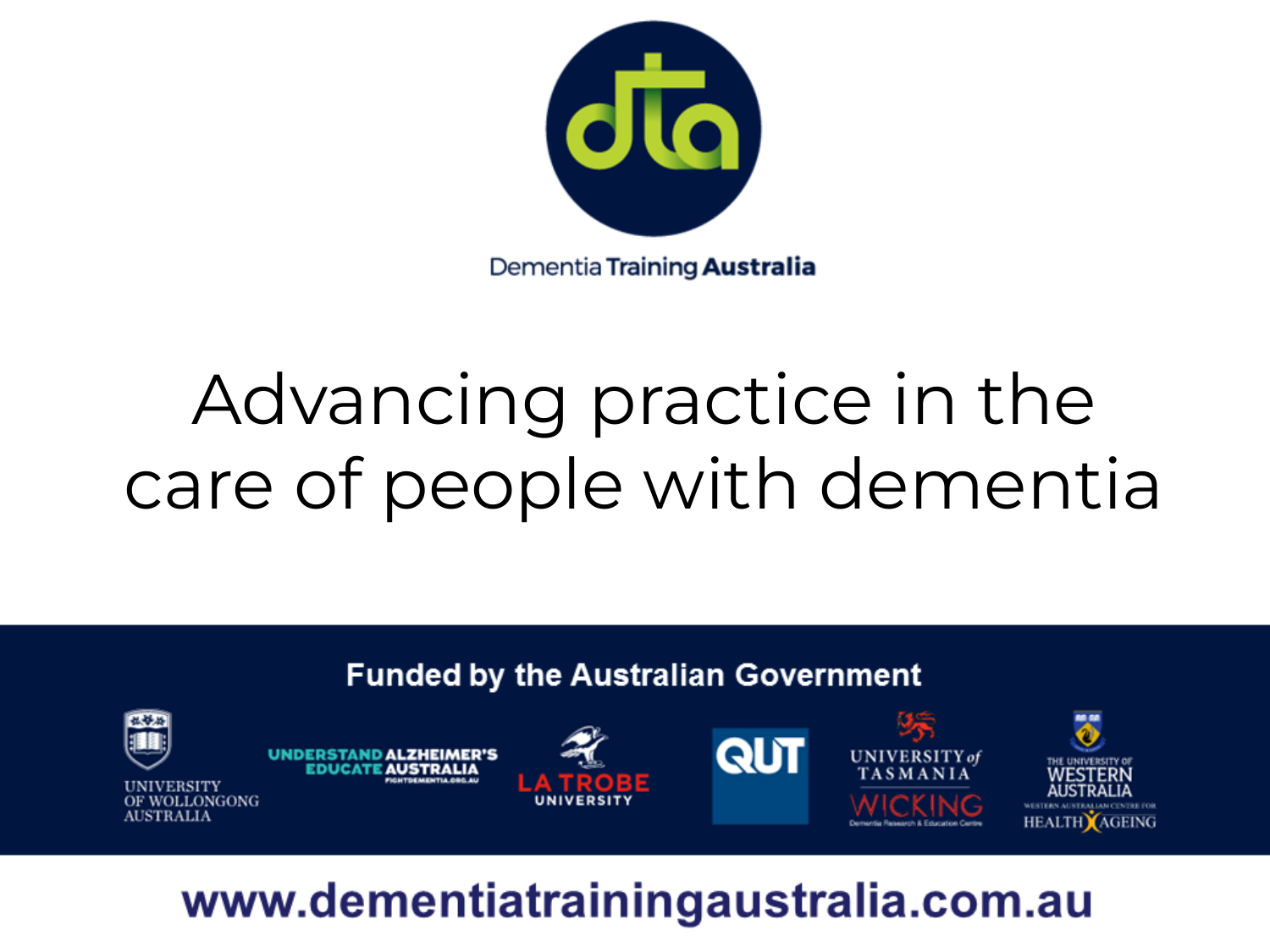

# Advancing practice in the care of people with dementia